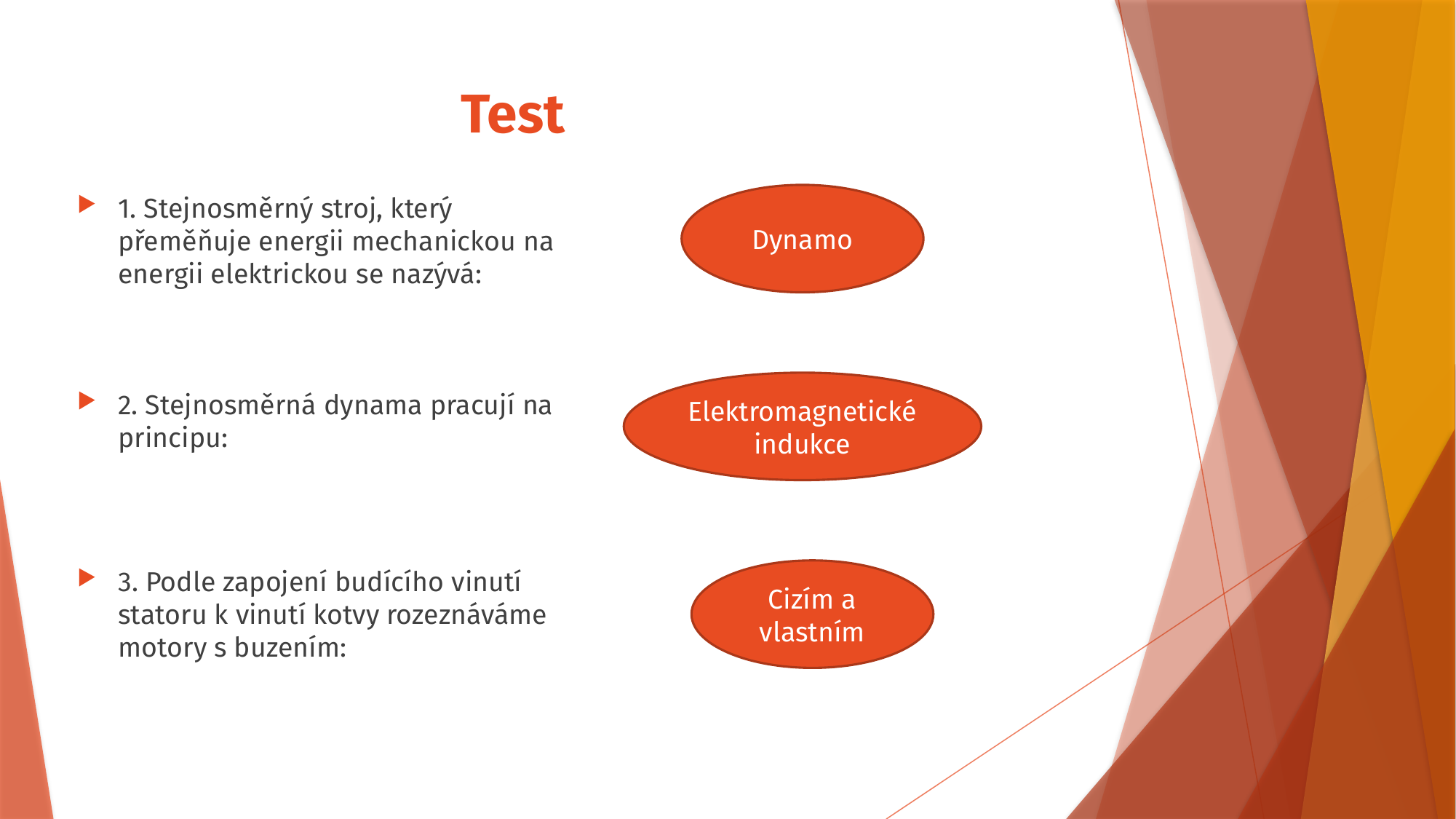

Test
Dynamo
1. Stejnosměrný stroj, který přeměňuje energii mechanickou na energii elektrickou se nazývá:
Elektromagnetické indukce
2. Stejnosměrná dynama pracují na principu:

3. Podle zapojení budícího vinutí statoru k vinutí kotvy rozeznáváme motory s buzením:

Cizím a vlastním